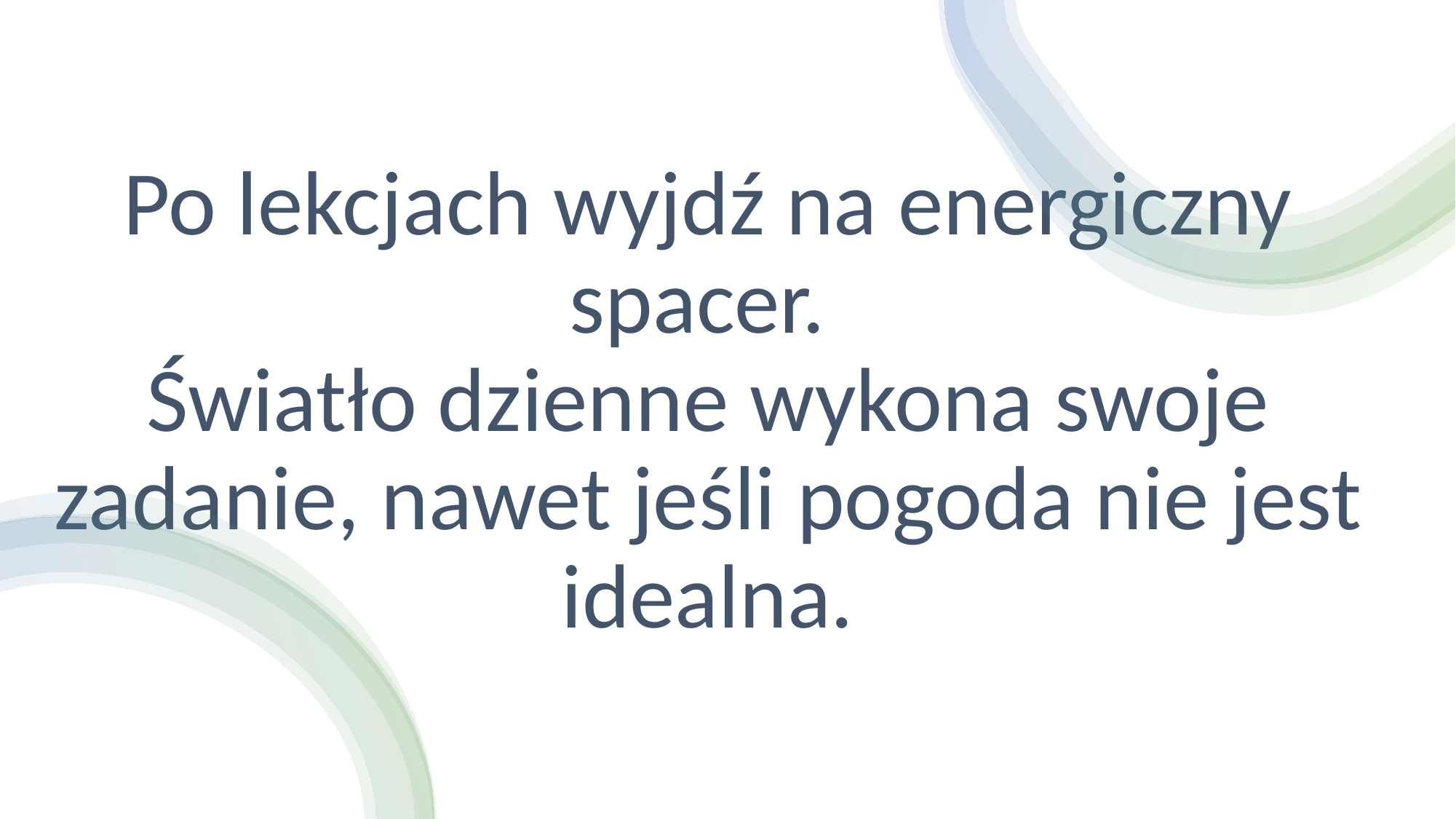

# Po lekcjach wyjdź na energiczny spacer. Światło dzienne wykona swoje zadanie, nawet jeśli pogoda nie jest idealna.